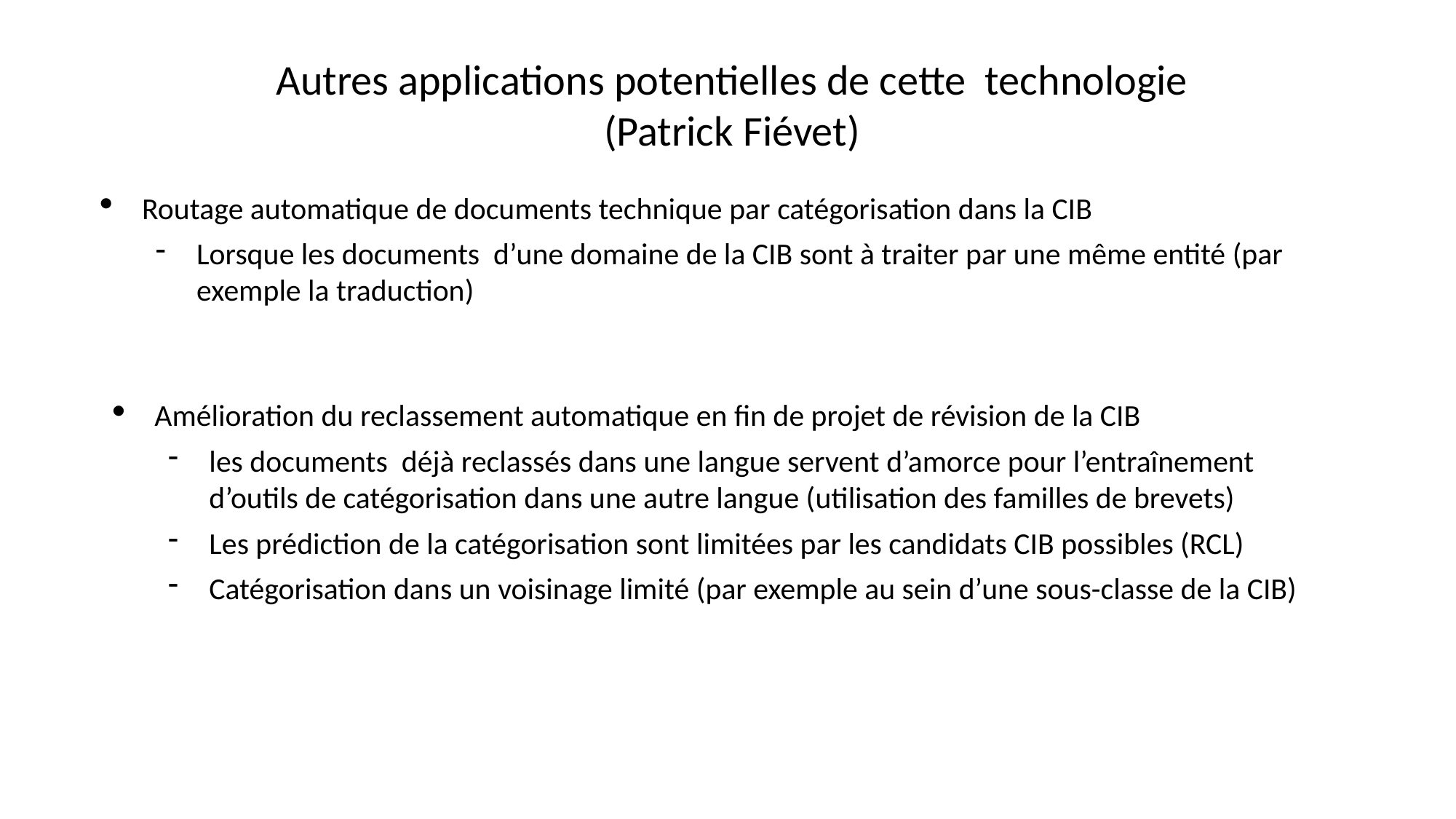

Autres applications potentielles de cette  technologie
(Patrick Fiévet)
Routage automatique de documents technique par catégorisation dans la CIB
Lorsque les documents  d’une domaine de la CIB sont à traiter par une même entité (par exemple la traduction)
Amélioration du reclassement automatique en fin de projet de révision de la CIB
les documents  déjà reclassés dans une langue servent d’amorce pour l’entraînement d’outils de catégorisation dans une autre langue (utilisation des familles de brevets)
Les prédiction de la catégorisation sont limitées par les candidats CIB possibles (RCL)
Catégorisation dans un voisinage limité (par exemple au sein d’une sous-classe de la CIB)